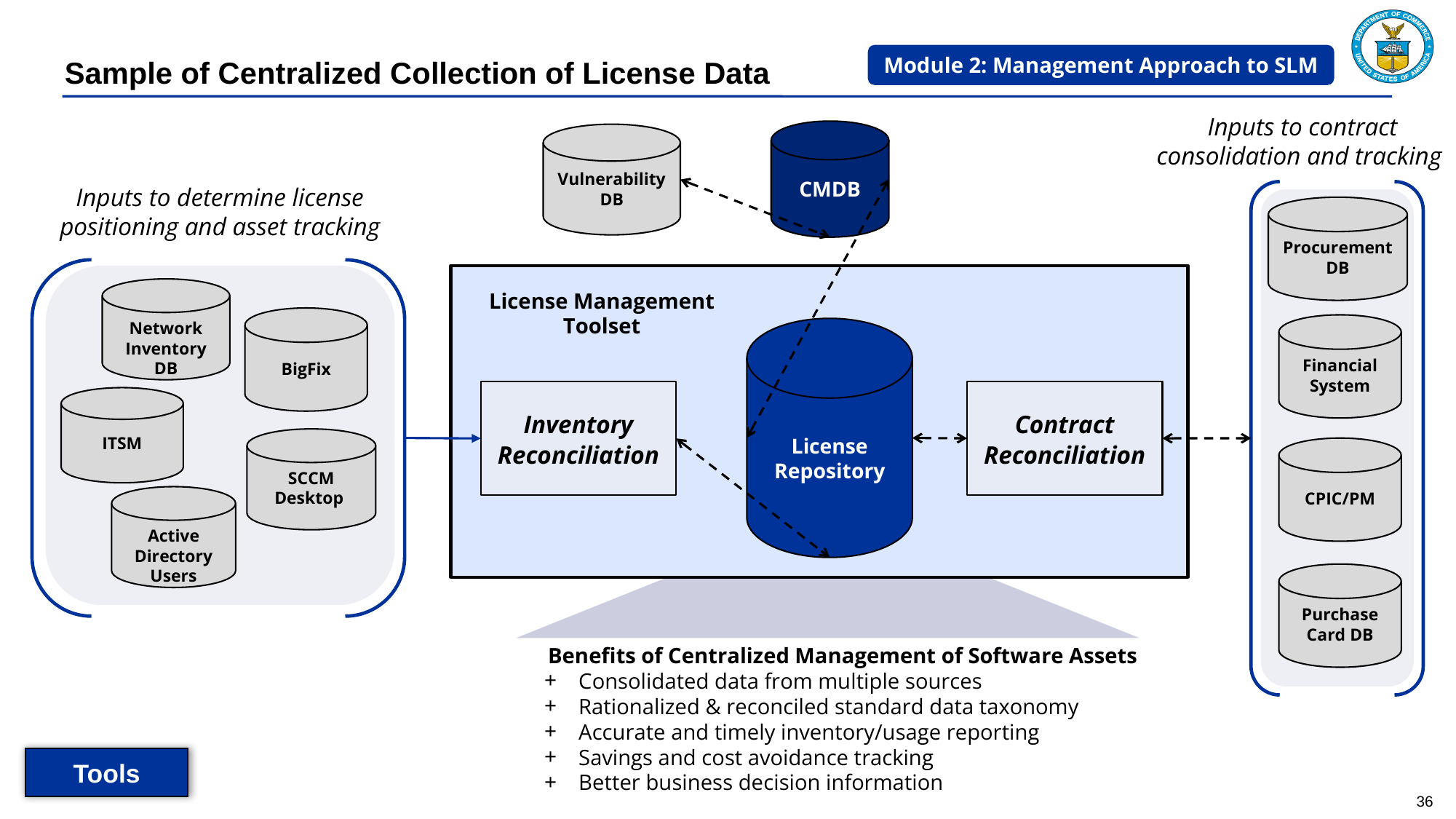

Module 2: Management Approach to SLM
Sample of Centralized Collection of License Data
Inputs to contract consolidation and tracking
CMDB
Vulnerability DB
Unified CMDB
Inputs to determine license positioning and asset tracking

Procurement DB

Network Inventory
DB
License Management Toolset
BigFix
Financial System
License
Repository
Inventory Reconciliation
Contract Reconciliation
ITSM
SCCM Desktop
CPIC/PM
Active Directory Users

Purchase Card DB
Benefits of Centralized Management of Software Assets
Consolidated data from multiple sources
Rationalized & reconciled standard data taxonomy
Accurate and timely inventory/usage reporting
Savings and cost avoidance tracking
Better business decision information
Tools